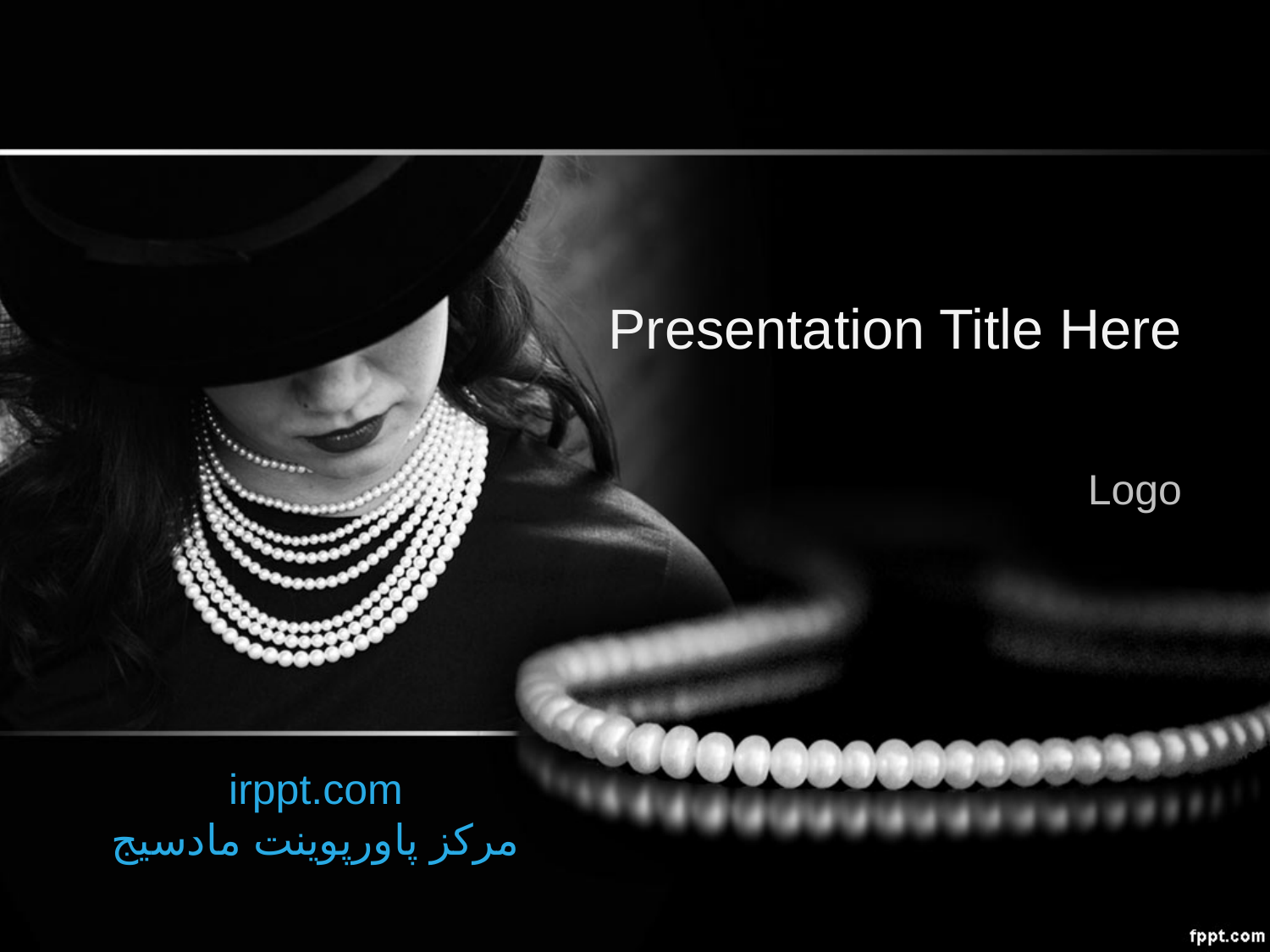

# Presentation Title Here
Logo

irppt.com
مرکز پاورپوینت مادسیج